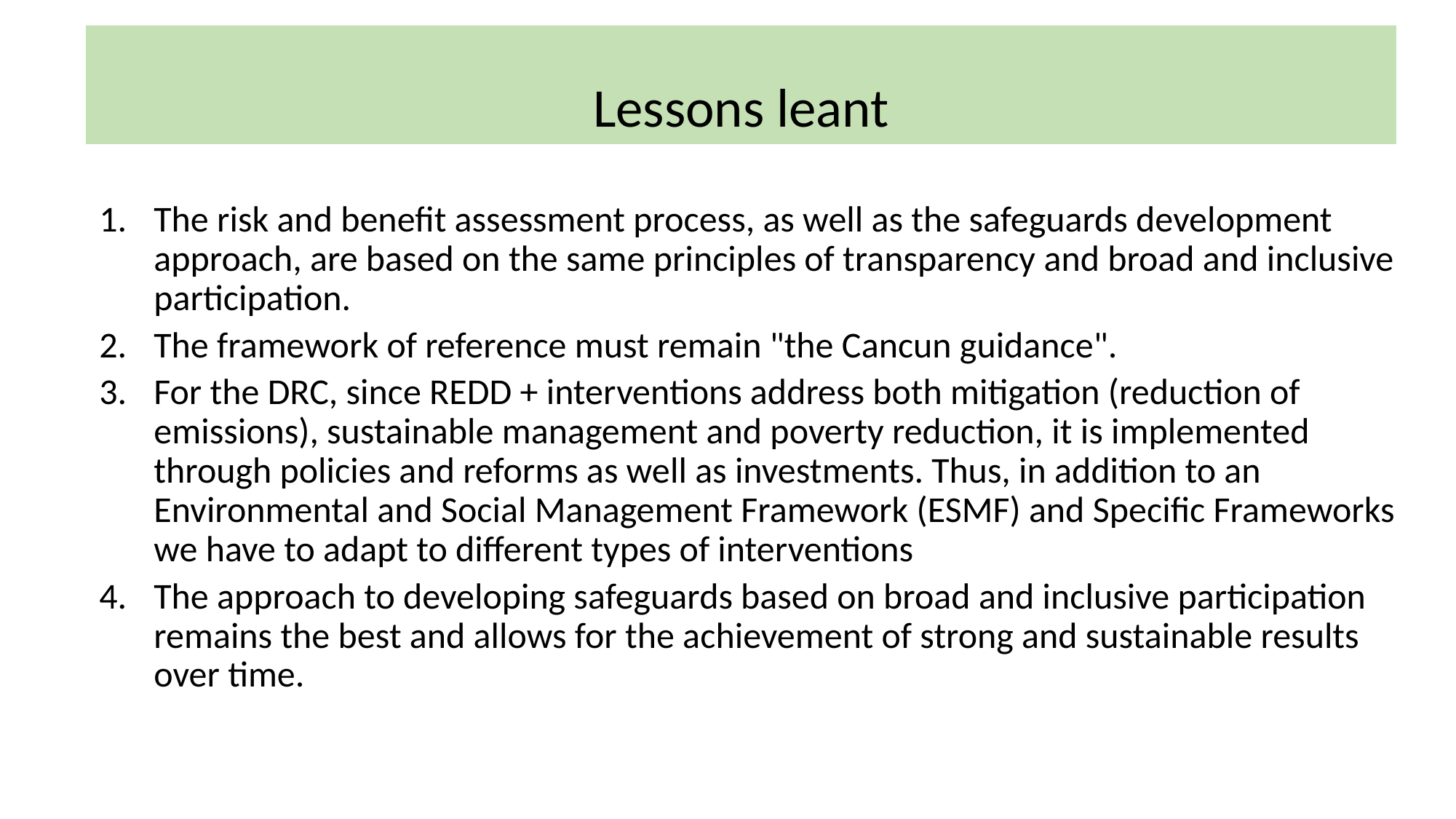

# Lessons leant

The risk and benefit assessment process, as well as the safeguards development approach, are based on the same principles of transparency and broad and inclusive participation.
The framework of reference must remain "the Cancun guidance".
For the DRC, since REDD + interventions address both mitigation (reduction of emissions), sustainable management and poverty reduction, it is implemented through policies and reforms as well as investments. Thus, in addition to an Environmental and Social Management Framework (ESMF) and Specific Frameworks we have to adapt to different types of interventions
The approach to developing safeguards based on broad and inclusive participation remains the best and allows for the achievement of strong and sustainable results over time.